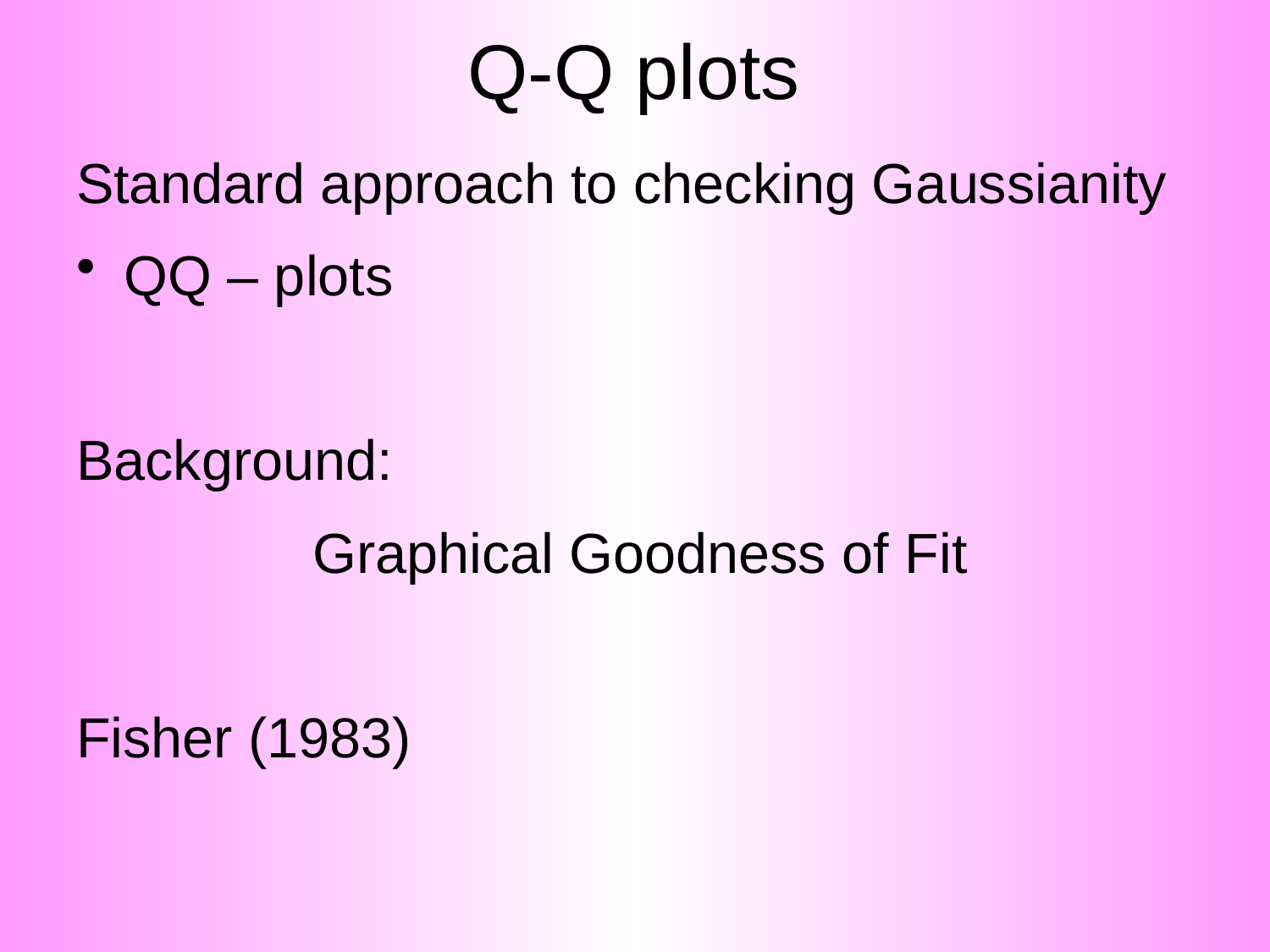

# Q-Q plots
Standard approach to checking Gaussianity
QQ – plots

Background:
Graphical Goodness of Fit

Fisher (1983)